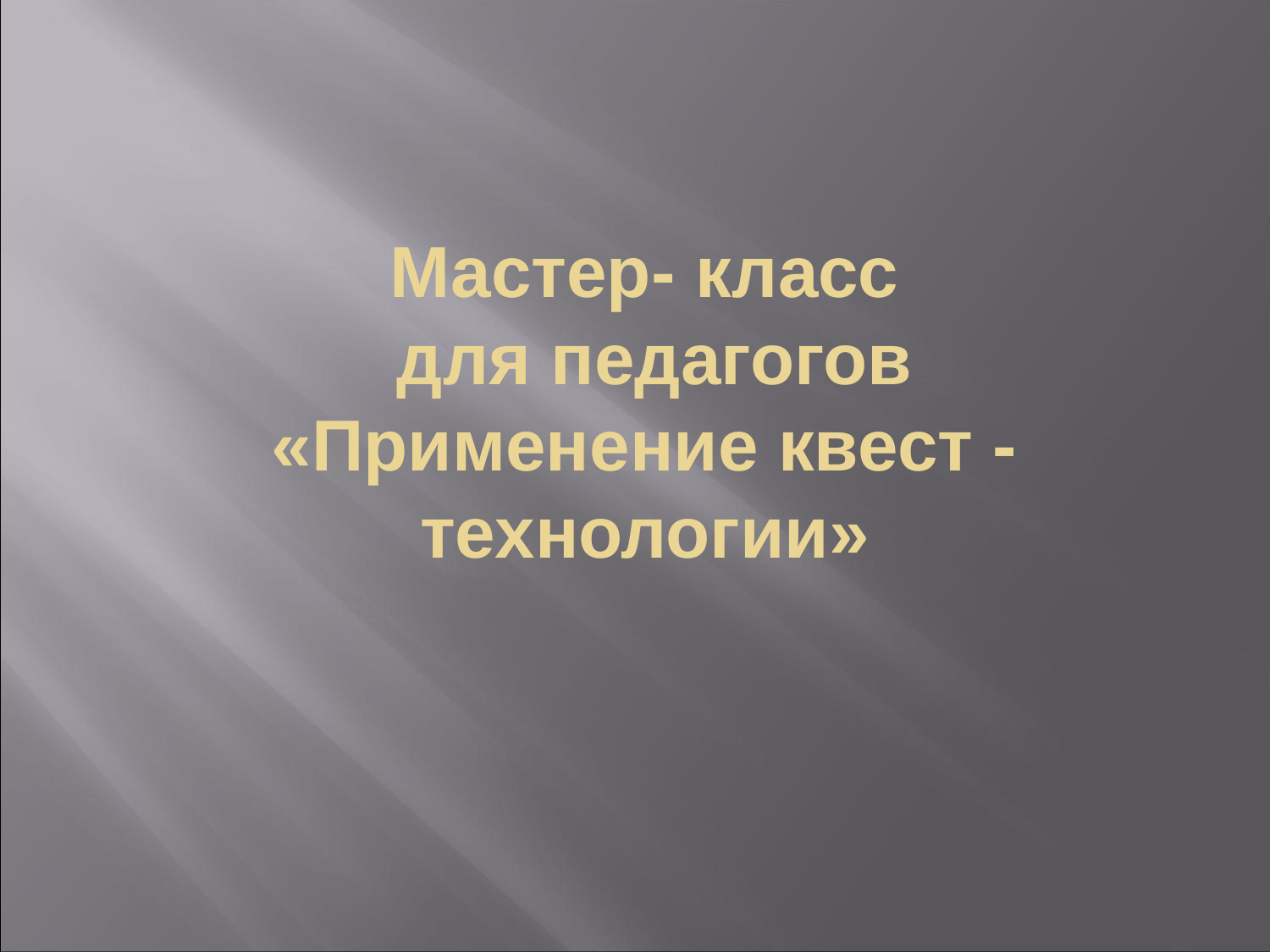

Мастер- класс
 для педагогов
«Применение квест -технологии»